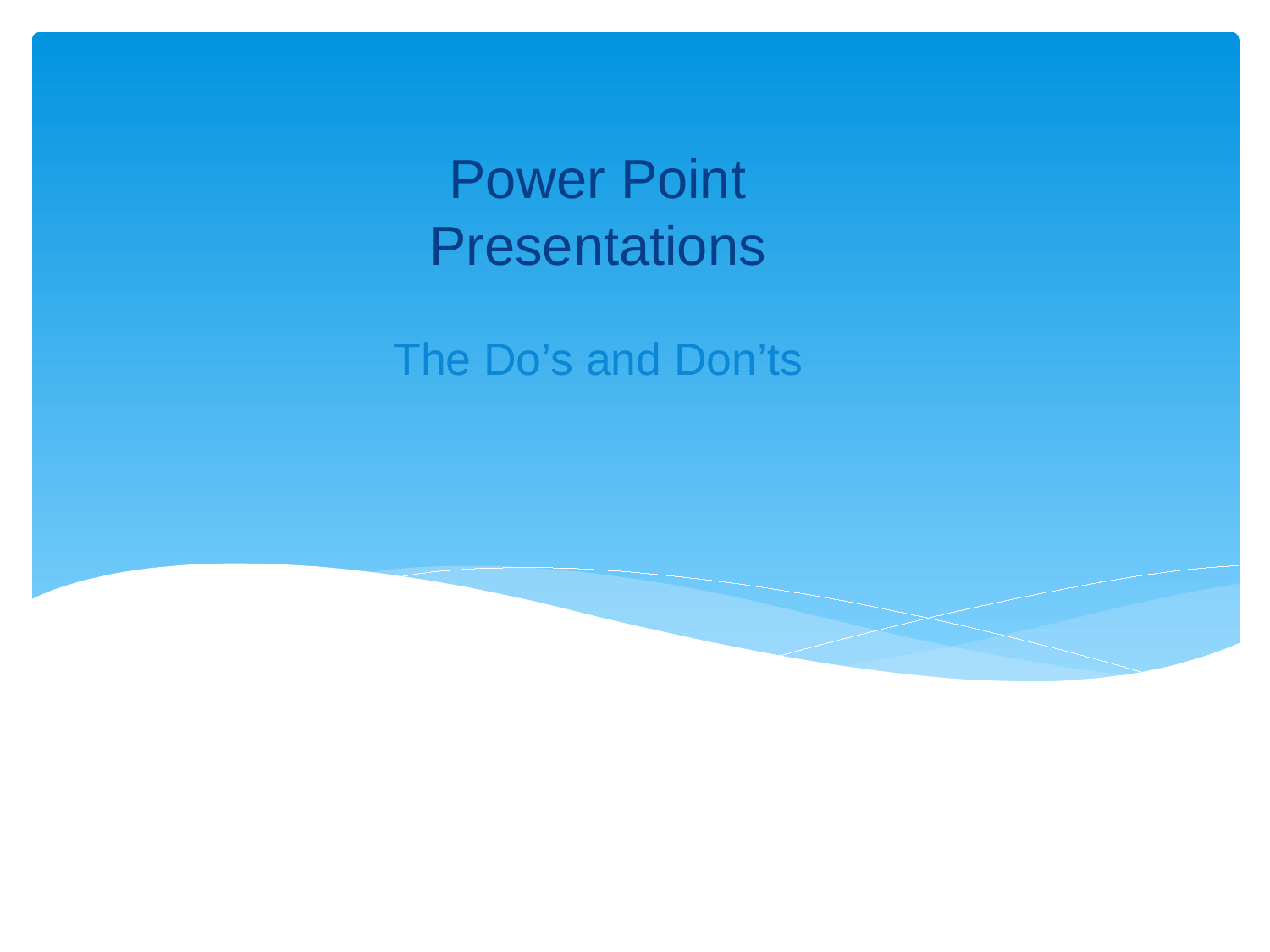

# Power Point Presentations The Do’s and Don’ts